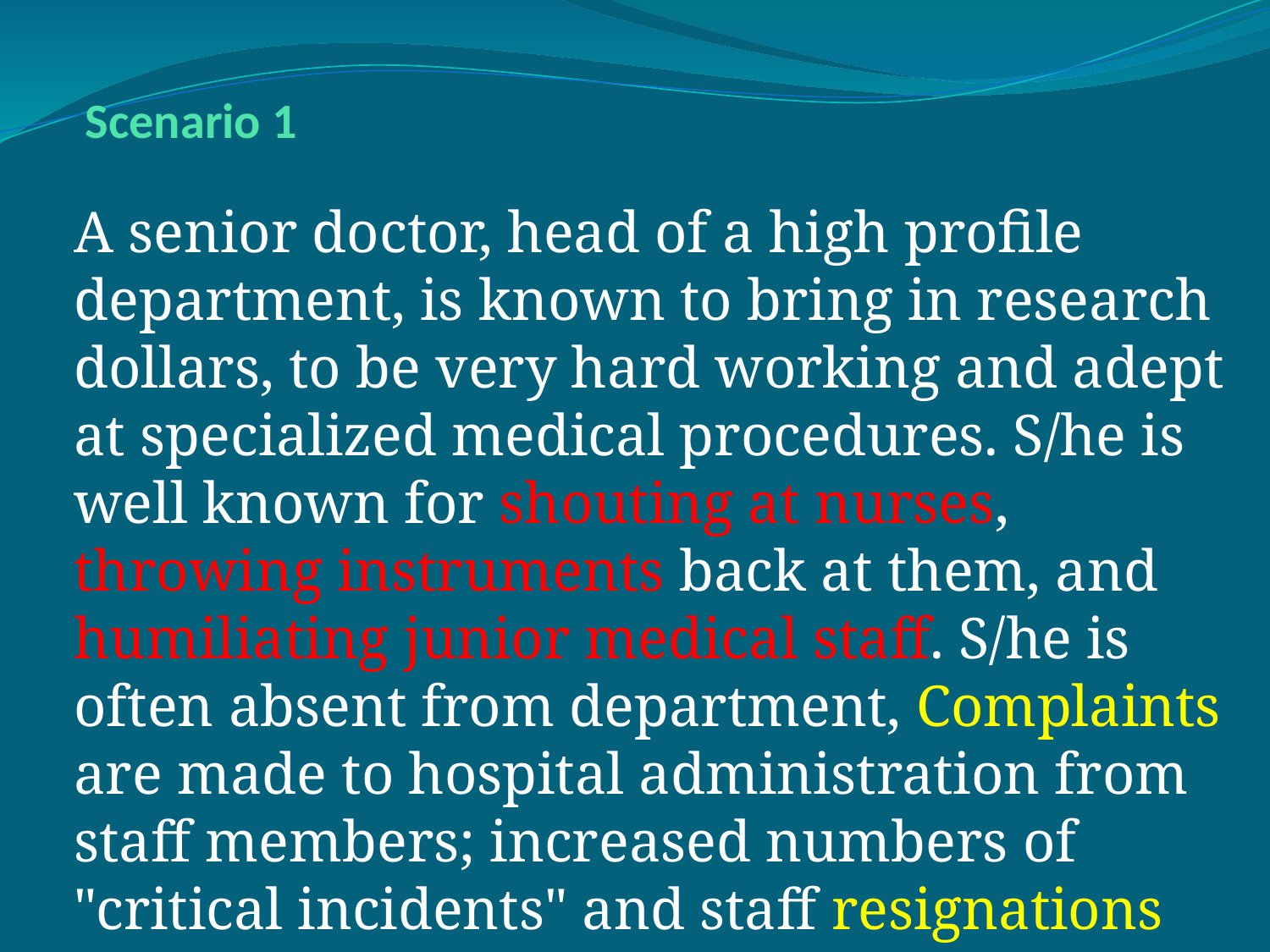

# Scenario 1
A senior doctor, head of a high profile department, is known to bring in research dollars, to be very hard working and adept at specialized medical procedures. S/he is well known for shouting at nurses, throwing instruments back at them, and humiliating junior medical staff. S/he is often absent from department, Complaints are made to hospital administration from staff members; increased numbers of "critical incidents" and staff resignations are noted.